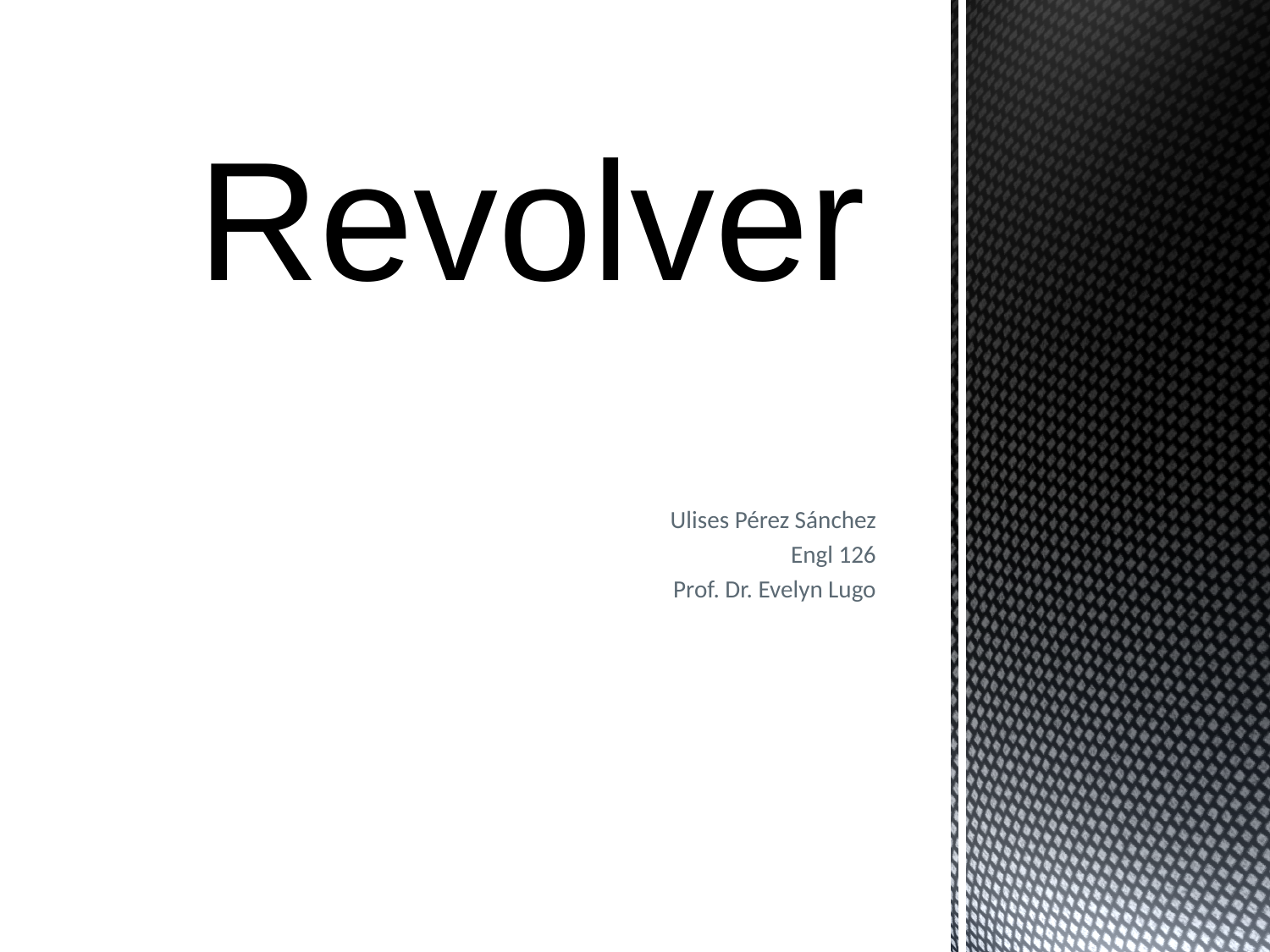

# Revolver
Ulises Pérez Sánchez
Engl 126
Prof. Dr. Evelyn Lugo